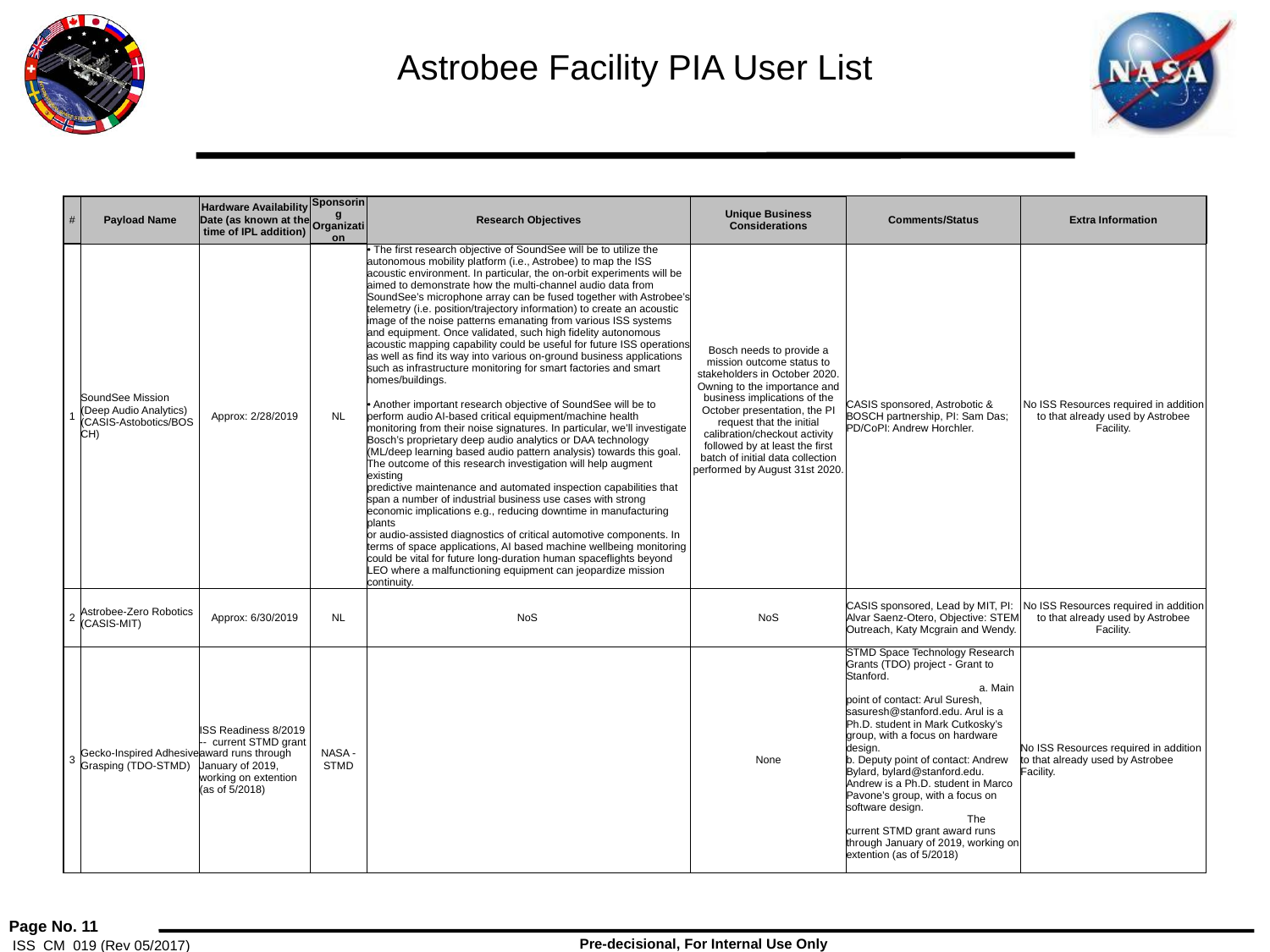

# Astrobee Facility PIA User List
| # | Payload Name | Hardware Availability Date (as known at the time of IPL addition) | Sponsoring Organization | Research Objectives | Unique Business Considerations | Comments/Status | Extra Information |
| --- | --- | --- | --- | --- | --- | --- | --- |
| 1 | SoundSee Mission (Deep Audio Analytics) (CASIS-Astobotics/BOSCH) | Approx: 2/28/2019 | NL | • The first research objective of SoundSee will be to utilize the autonomous mobility platform (i.e., Astrobee) to map the ISS acoustic environment. In particular, the on-orbit experiments will be aimed to demonstrate how the multi-channel audio data from SoundSee’s microphone array can be fused together with Astrobee’s telemetry (i.e. position/trajectory information) to create an acoustic image of the noise patterns emanating from various ISS systems and equipment. Once validated, such high fidelity autonomous acoustic mapping capability could be useful for future ISS operations as well as find its way into various on-ground business applications such as infrastructure monitoring for smart factories and smart homes/buildings. • Another important research objective of SoundSee will be to perform audio AI-based critical equipment/machine health monitoring from their noise signatures. In particular, we’ll investigate Bosch’s proprietary deep audio analytics or DAA technology (ML/deep learning based audio pattern analysis) towards this goal. The outcome of this research investigation will help augment existing predictive maintenance and automated inspection capabilities that span a number of industrial business use cases with strong economic implications e.g., reducing downtime in manufacturing plants or audio-assisted diagnostics of critical automotive components. In terms of space applications, AI based machine wellbeing monitoring could be vital for future long-duration human spaceflights beyond LEO where a malfunctioning equipment can jeopardize mission continuity. | Bosch needs to provide a mission outcome status to stakeholders in October 2020. Owning to the importance and business implications of the October presentation, the PI request that the initial calibration/checkout activity followed by at least the first batch of initial data collection performed by August 31st 2020. | CASIS sponsored, Astrobotic & BOSCH partnership, PI: Sam Das; PD/CoPI: Andrew Horchler. | No ISS Resources required in addition to that already used by Astrobee Facility. |
| 2 | Astrobee-Zero Robotics (CASIS-MIT) | Approx: 6/30/2019 | NL | NoS | NoS | CASIS sponsored, Lead by MIT, PI: Alvar Saenz-Otero, Objective: STEM Outreach, Katy Mcgrain and Wendy. | No ISS Resources required in addition to that already used by Astrobee Facility. |
| 3 | Gecko-Inspired Adhesive Grasping (TDO-STMD) | ISS Readiness 8/2019 -- current STMD grant award runs through January of 2019, working on extention (as of 5/2018) | NASA - STMD |  | None | STMD Space Technology Research Grants (TDO) project - Grant to Stanford. a. Main point of contact: Arul Suresh, sasuresh@stanford.edu. Arul is a Ph.D. student in Mark Cutkosky’s group, with a focus on hardware design. b. Deputy point of contact: Andrew Bylard, bylard@stanford.edu. Andrew is a Ph.D. student in Marco Pavone’s group, with a focus on software design. The current STMD grant award runs through January of 2019, working on extention (as of 5/2018) | No ISS Resources required in addition to that already used by Astrobee Facility. |